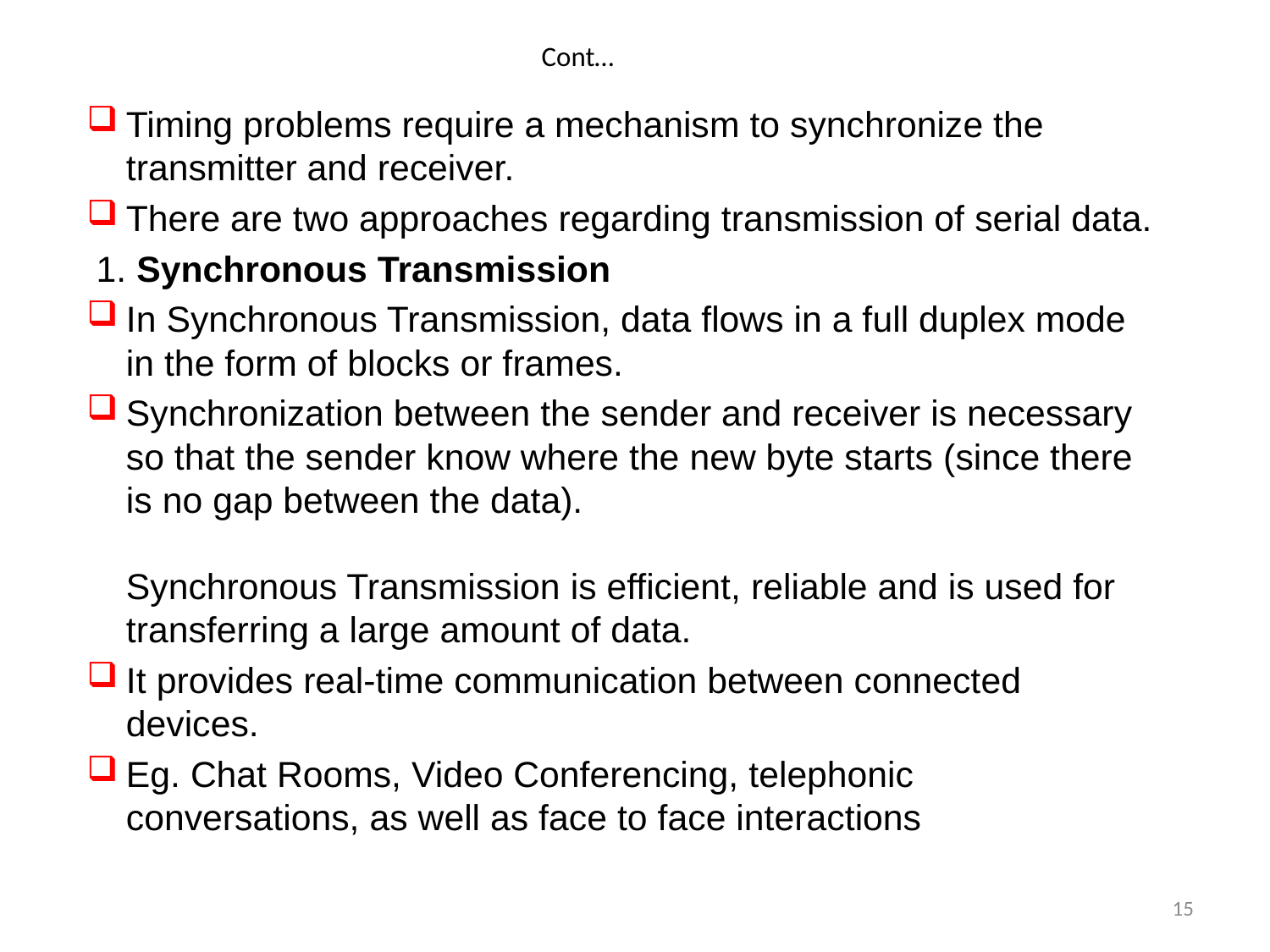

# Cont…
Timing problems require a mechanism to synchronize the transmitter and receiver.
There are two approaches regarding transmission of serial data.
1. Synchronous Transmission
In Synchronous Transmission, data flows in a full duplex mode in the form of blocks or frames.
Synchronization between the sender and receiver is necessary so that the sender know where the new byte starts (since there is no gap between the data).
Synchronous Transmission is efficient, reliable and is used for transferring a large amount of data.
It provides real-time communication between connected devices.
Eg. Chat Rooms, Video Conferencing, telephonic conversations, as well as face to face interactions

15